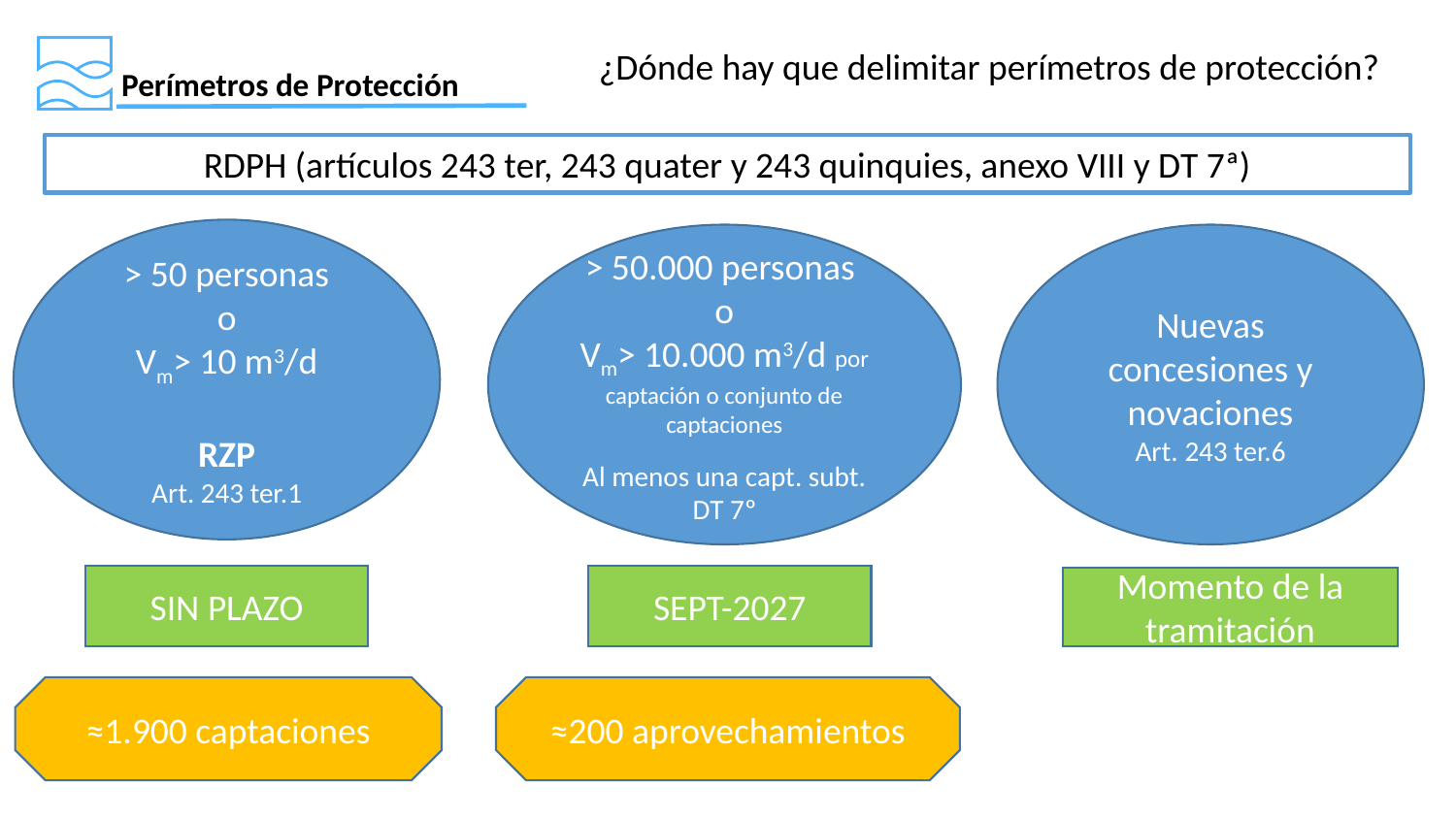

¿Dónde hay que delimitar perímetros de protección?
Perímetros de Protección
RDPH (artículos 243 ter, 243 quater y 243 quinquies, anexo VIII y DT 7ª)
> 50 personas
o
Vm> 10 m3/d

RZP
Art. 243 ter.1
> 50.000 personas
o
Vm> 10.000 m3/d por captación o conjunto de captaciones

Al menos una capt. subt.
DT 7º
Nuevas concesiones y novaciones
Art. 243 ter.6
SIN PLAZO
SEPT-2027
Momento de la tramitación
≈1.900 captaciones
≈200 aprovechamientos